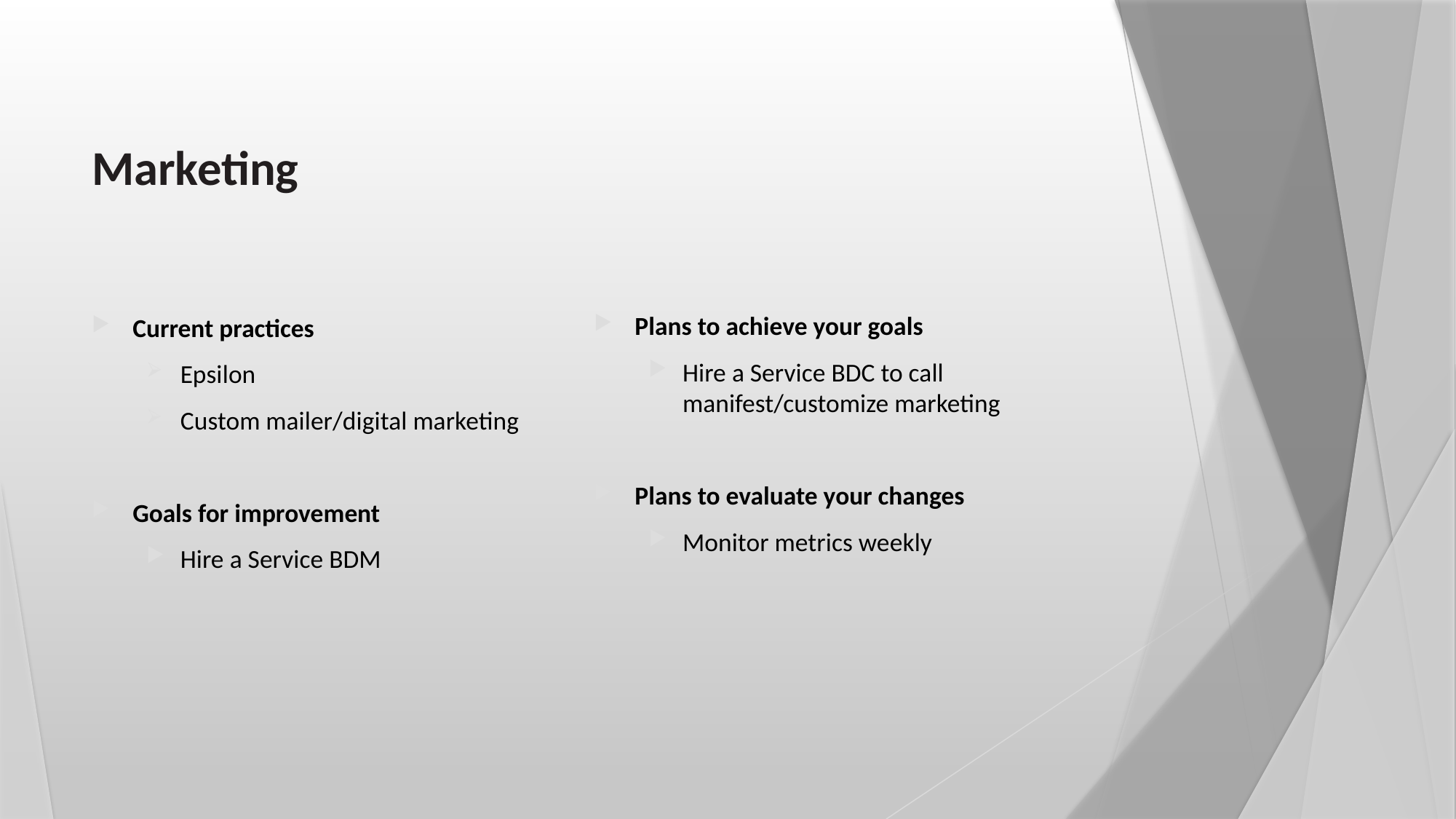

# Marketing

Current practices
Epsilon
Custom mailer/digital marketing

Goals for improvement
Hire a Service BDM

Plans to achieve your goals
Hire a Service BDC to call manifest/customize marketing

Plans to evaluate your changes
Monitor metrics weekly